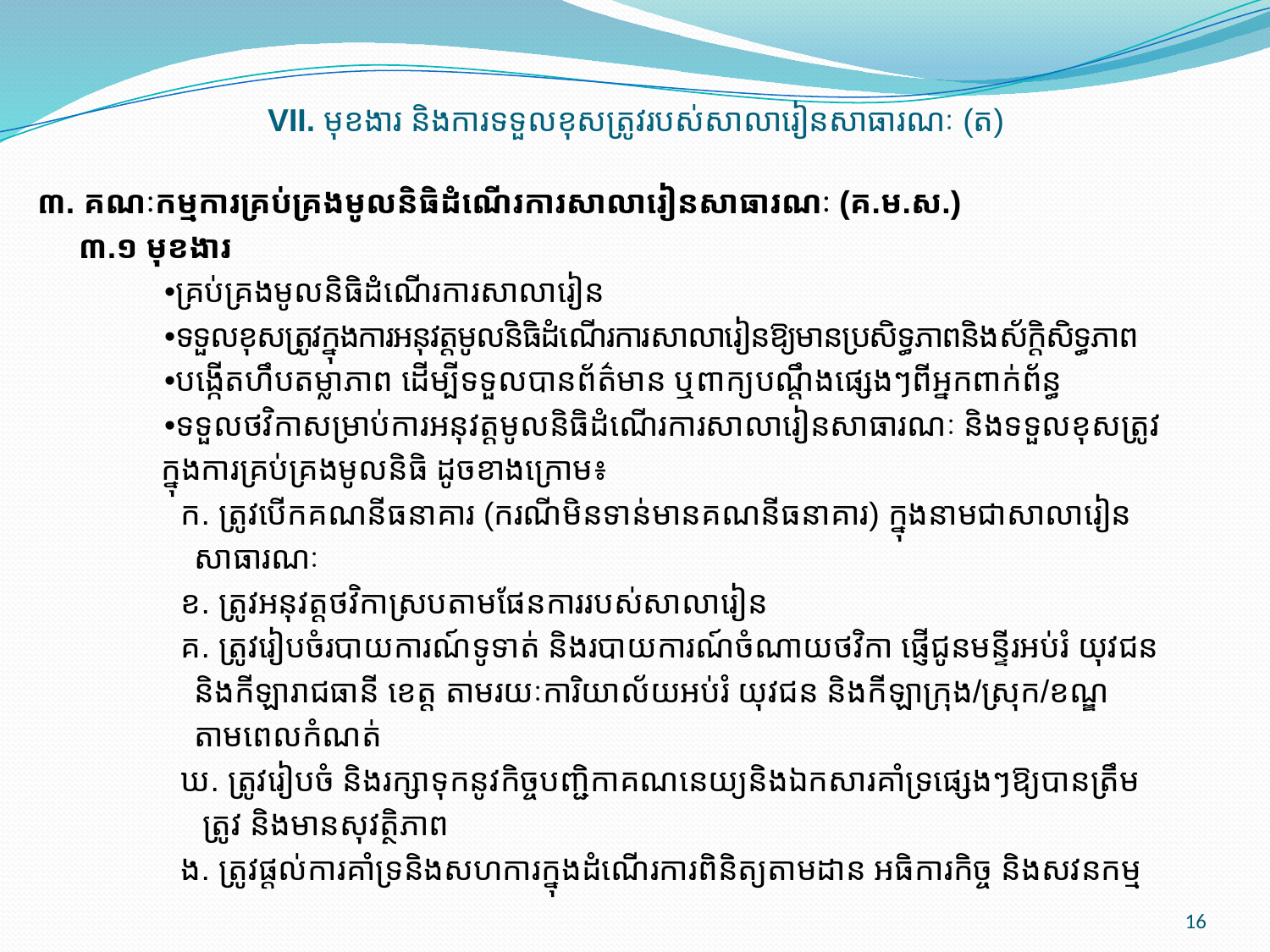

# VII. មុខងារ និងការទទួលខុសត្រូវរបស់សាលារៀនសាធារណៈ (ត)
៣. គណៈកម្មការគ្រប់គ្រងមូលនិធិដំណើរការសាលារៀនសាធារណៈ (គ.ម.ស.)
     ៣.១ មុខងារ
	•គ្រប់គ្រងមូលនិធិដំណើរការ​សាលារៀន
	•ទទួលខុសត្រូវក្នុងការអនុវត្ដមូលនិធិដំណើរការ​សាលារៀនឱ្យមានប្រសិទ្ធភាពនិង​ស័ក្ដិសិទ្ធភាព
	•បង្កើតហឹបតម្លាភាព ដើម្បីទទួលបានព័ត៌មាន ឬពាក្យបណ្តឹងផ្សេងៗពីអ្នកពាក់ព័ន្ធ
	•ទទួលថវិកាសម្រាប់ការអនុវត្ដមូលនិធិដំណើរការសាលារៀនសាធារណៈ និងទទួលខុសត្រូវ​
               ក្នុង​ការ​គ្រប់គ្រងមូលនិធិ ដូចខាងក្រោម៖
	  ក. ត្រូវបើកគណនីធនាគារ (ករណីមិនទាន់មានគណនីធនាគារ) ក្នុងនាមជាសាលារៀន
                   សាធារណៈ
	  ខ. ត្រូវអនុវត្តថវិកាស្របតាមផែនការរបស់សាលារៀន
	  គ. ត្រូវរៀបចំរបាយការណ៍ទូទាត់ និងរបាយការណ៍ចំណាយថវិកា ផ្ញើជូនមន្ទីរអប់រំ យុវជន
                   និងកីឡារាជធានី ខេត្ត តាមរយៈការិយាល័យអប់រំ យុវជន និងកីឡាក្រុង/ស្រុក/ខណ្ឌ
                   តាមពេល​កំណត់
	  ឃ. ត្រូវរៀបចំ និងរក្សាទុកនូវកិច្ចបញ្ជិកាគណនេយ្យនិងឯកសារគាំទ្រផ្សេងៗឱ្យបានត្រឹម
                    ត្រូវ និងមានសុវត្ថិភាព
	  ង. ត្រូវផ្ដល់ការគាំទ្រនិងសហការក្នុងដំណើរការពិនិត្យតាមដាន អធិការកិច្ច​ និង​សវនកម្ម

16